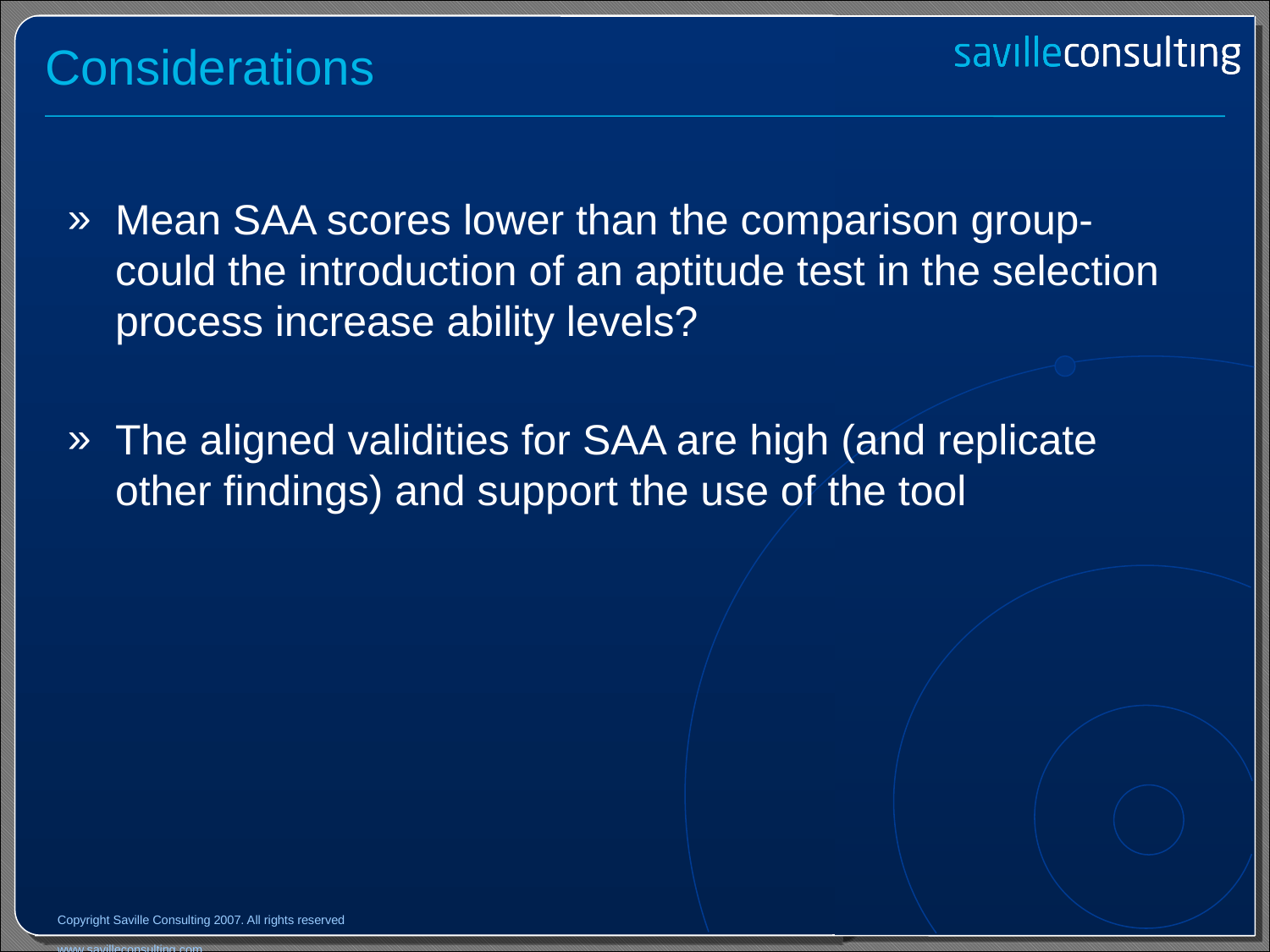

# Considerations
Mean SAA scores lower than the comparison group- could the introduction of an aptitude test in the selection process increase ability levels?

The aligned validities for SAA are high (and replicate other findings) and support the use of the tool